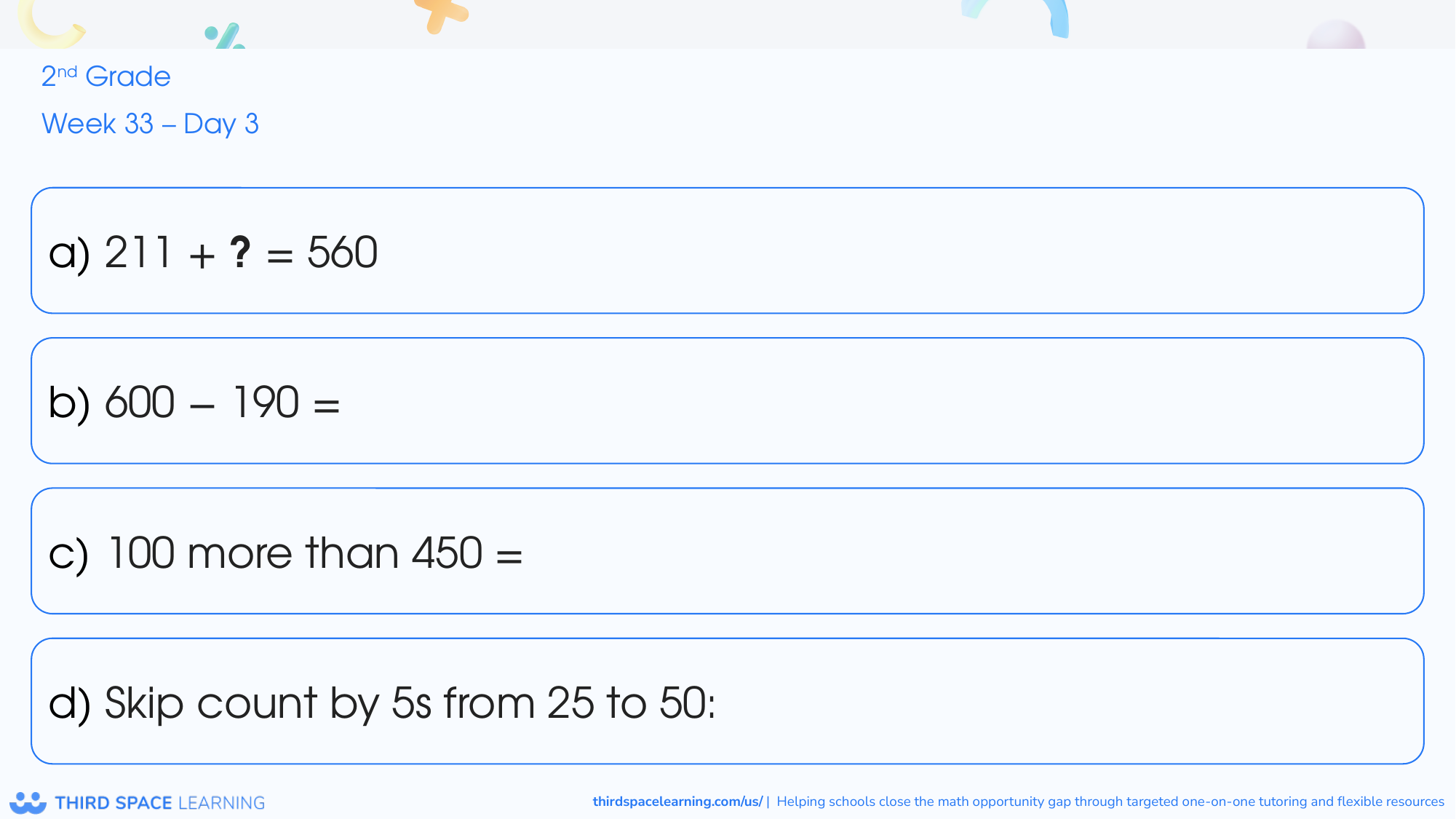

2nd Grade
Week 33 – Day 3
211 + ? = 560
600 − 190 =
100 more than 450 =
Skip count by 5s from 25 to 50: